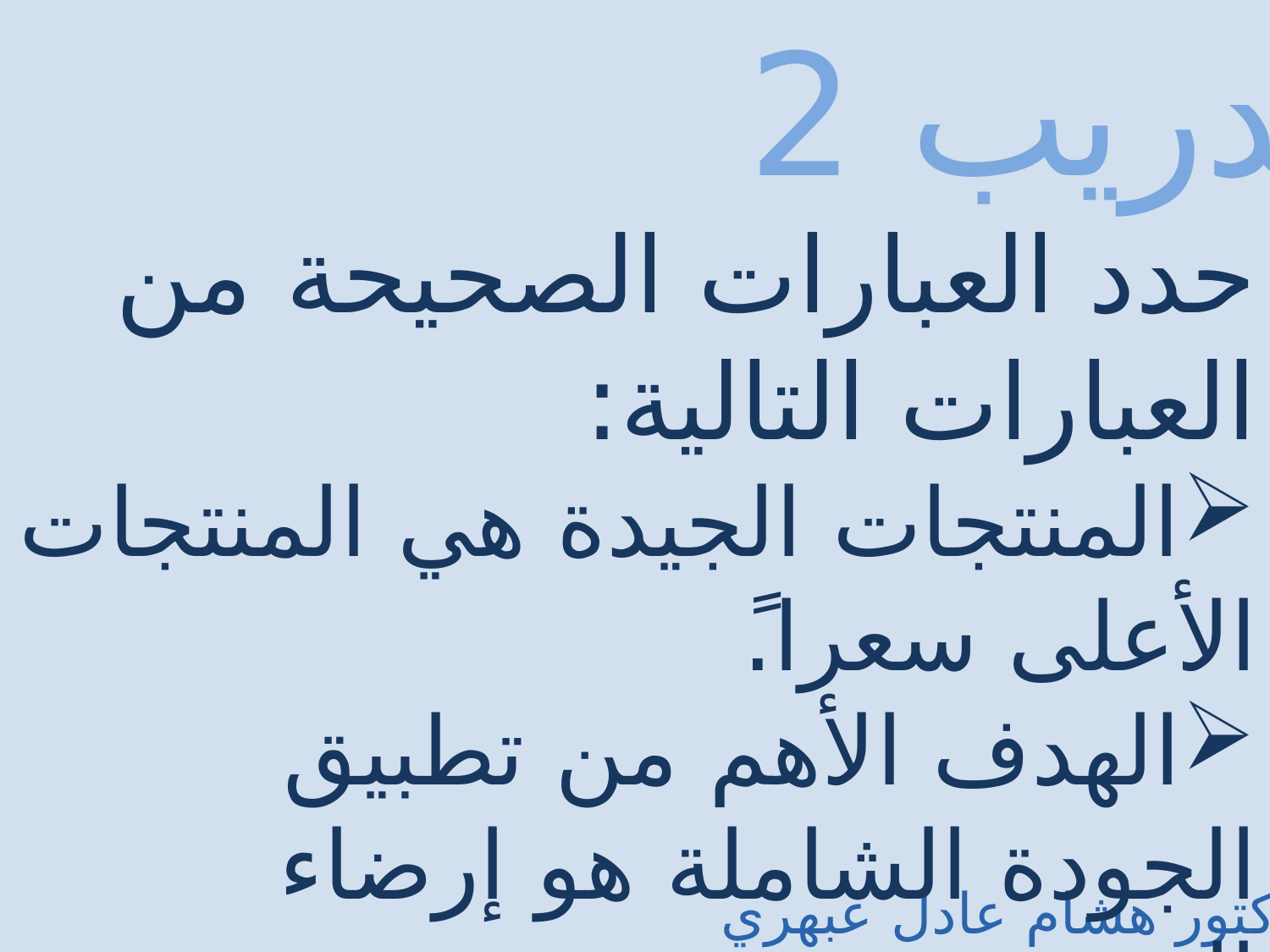

تدريب 2
حدد العبارات الصحيحة من العبارات التالية:
المنتجات الجيدة هي المنتجات الأعلى سعرا.ً
الهدف الأهم من تطبيق الجودة الشاملة هو إرضاء المستفيدين.
ضمان الجودة يختلف عن ضبط الجودة.
الدكتور هشام عادل عبهري